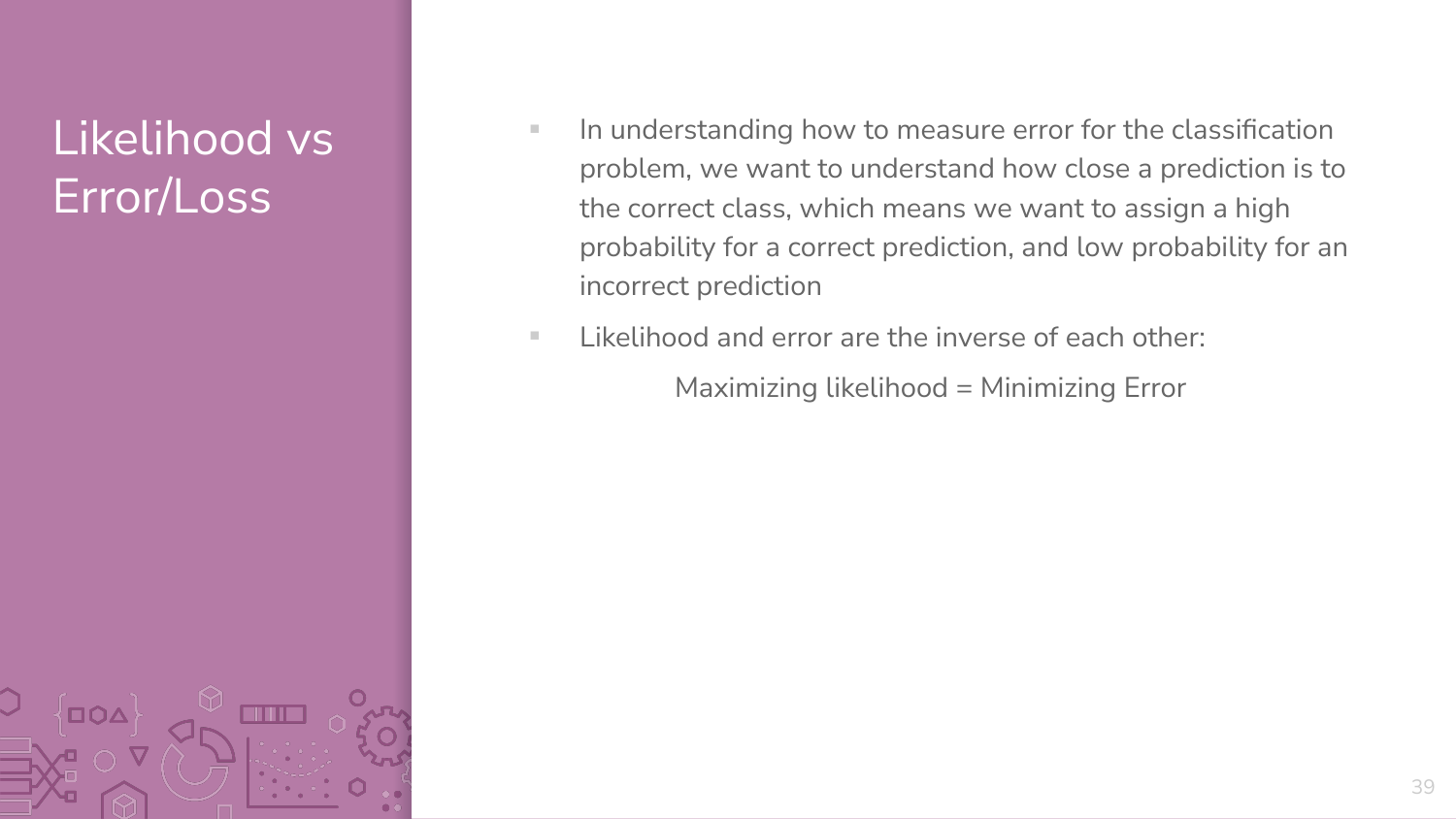

# Likelihood vs Error/Loss
In understanding how to measure error for the classification problem, we want to understand how close a prediction is to the correct class, which means we want to assign a high probability for a correct prediction, and low probability for an incorrect prediction
Likelihood and error are the inverse of each other:
	Maximizing likelihood = Minimizing Error

39